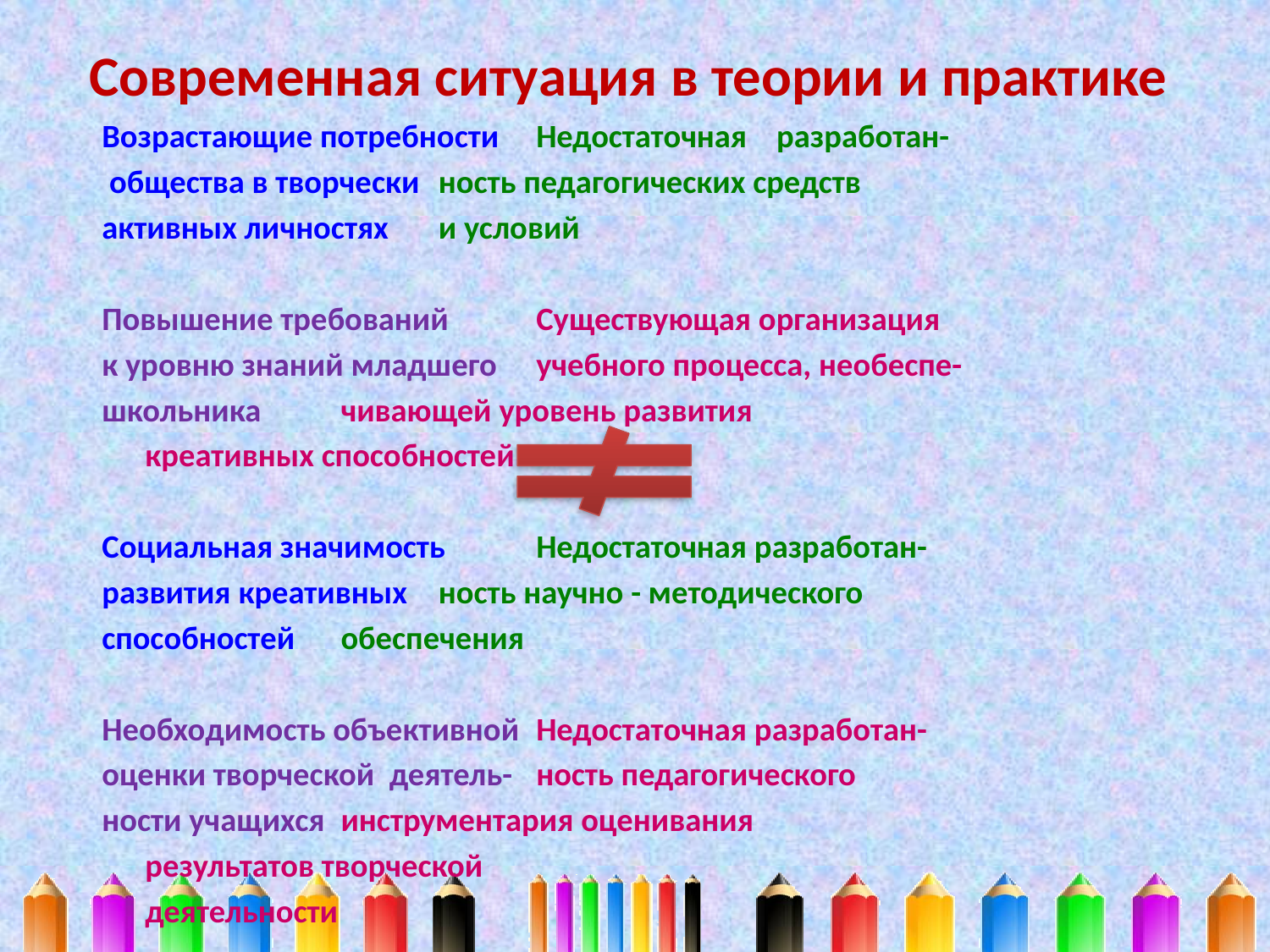

# Современная ситуация в теории и практике
Возрастающие потребности 		Недостаточная    разработан-
 общества в творчески 			ность педагогических средств
активных личностях			и условий

Повышение требований			Существующая организация
к уровню знаний младшего		учебного процесса, необеспе-
школьника				чивающей уровень развития
						креативных способностей

Социальная значимость 			Недостаточная разработан-
развития креативных			ность научно - методического
способностей				обеспечения

Необходимость объективной		Недостаточная разработан-
оценки творческой  деятель-		ность педагогического
ности учащихся				инструментария оценивания
						результатов творческой
						деятельности